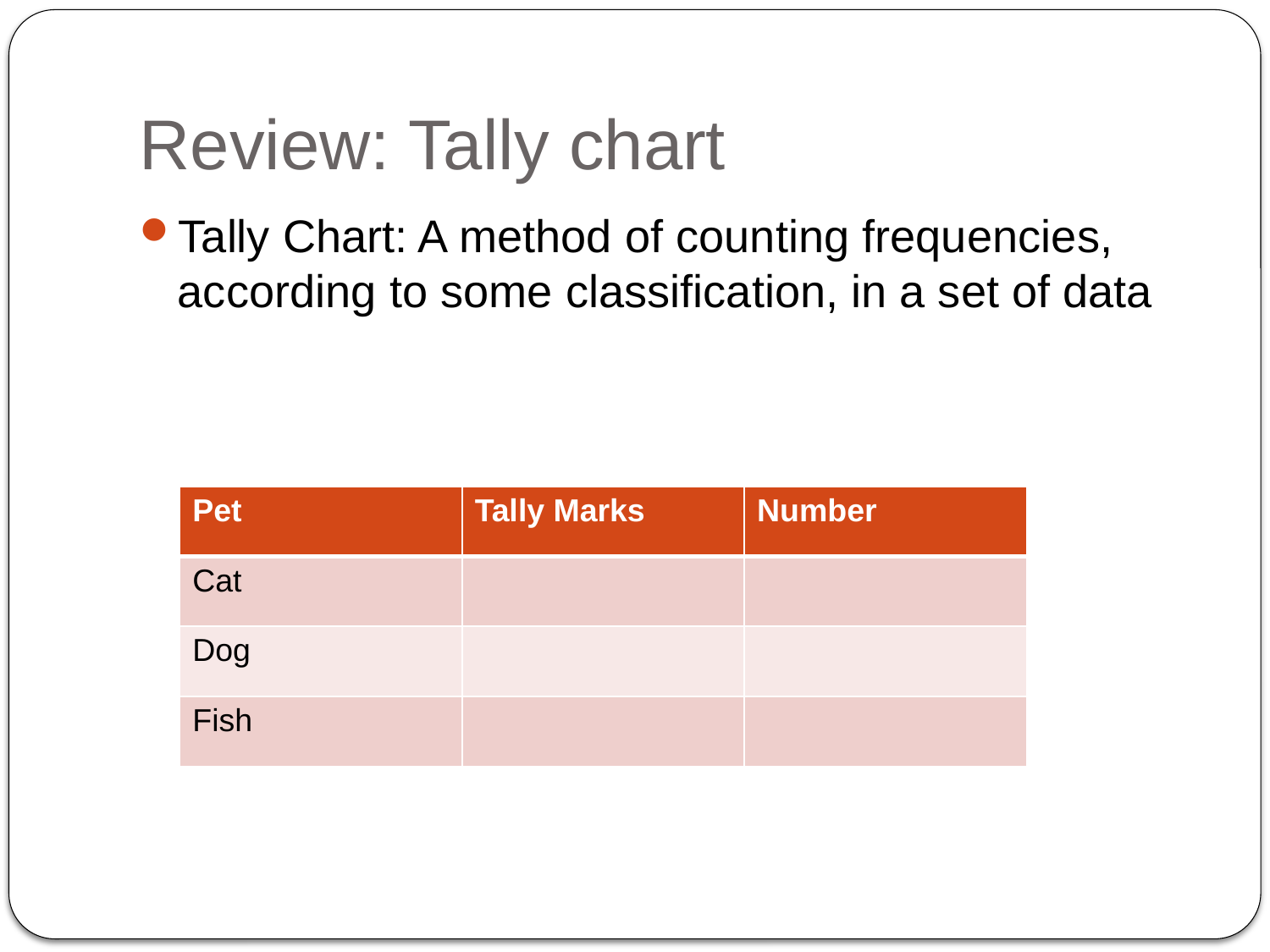

# Review: Tally chart
Tally Chart: A method of counting frequencies, according to some classification, in a set of data

| Pet | Tally Marks | Number |
| --- | --- | --- |
| Cat |  |  |
| Dog |  |  |
| Fish |  |  |